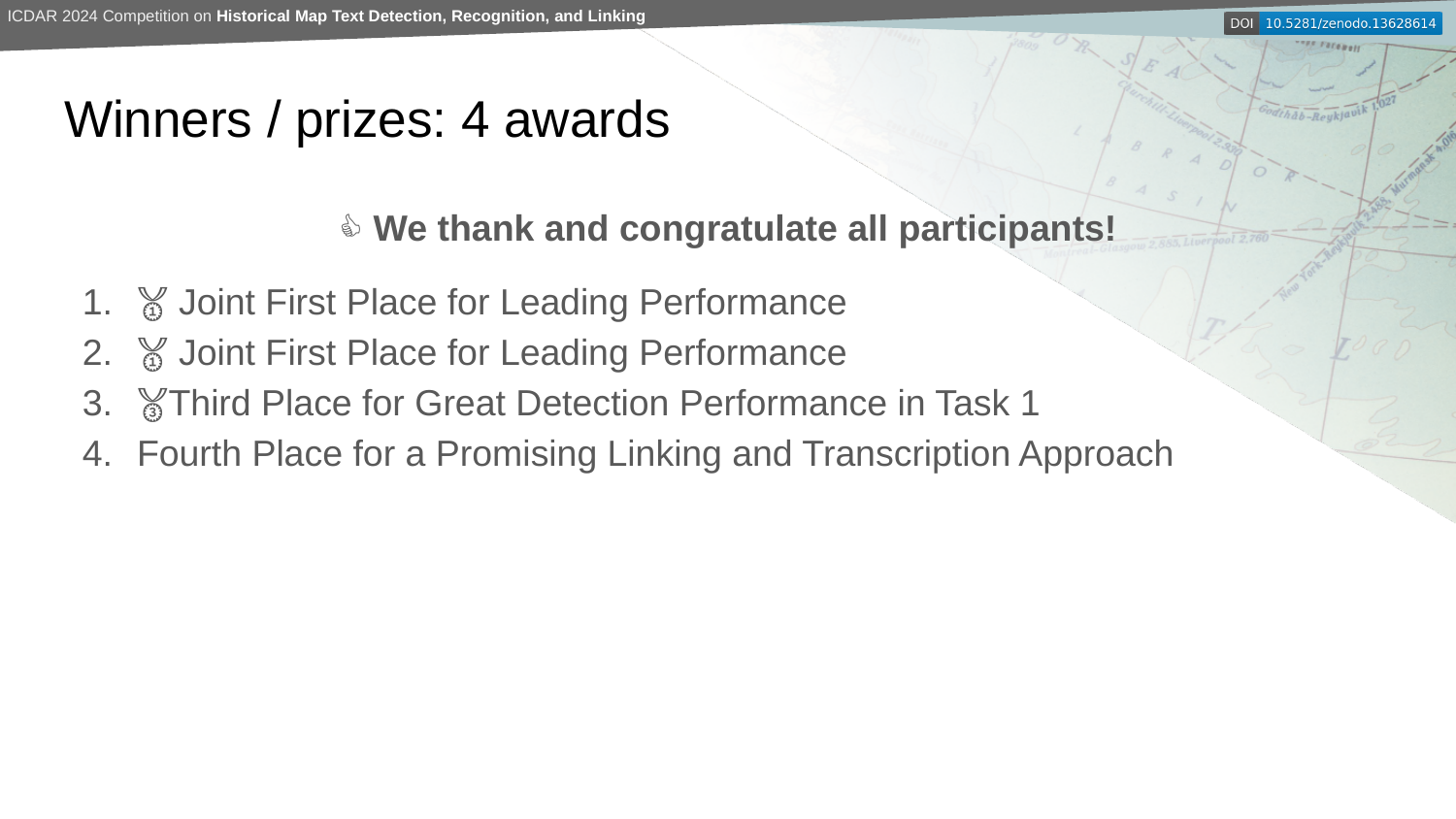

# Winners / prizes: 4 awards
👍 We thank and congratulate all participants!
🥇 Joint First Place for Leading Performance
🥇 Joint First Place for Leading Performance
🥉Third Place for Great Detection Performance in Task 1
Fourth Place for a Promising Linking and Transcription Approach